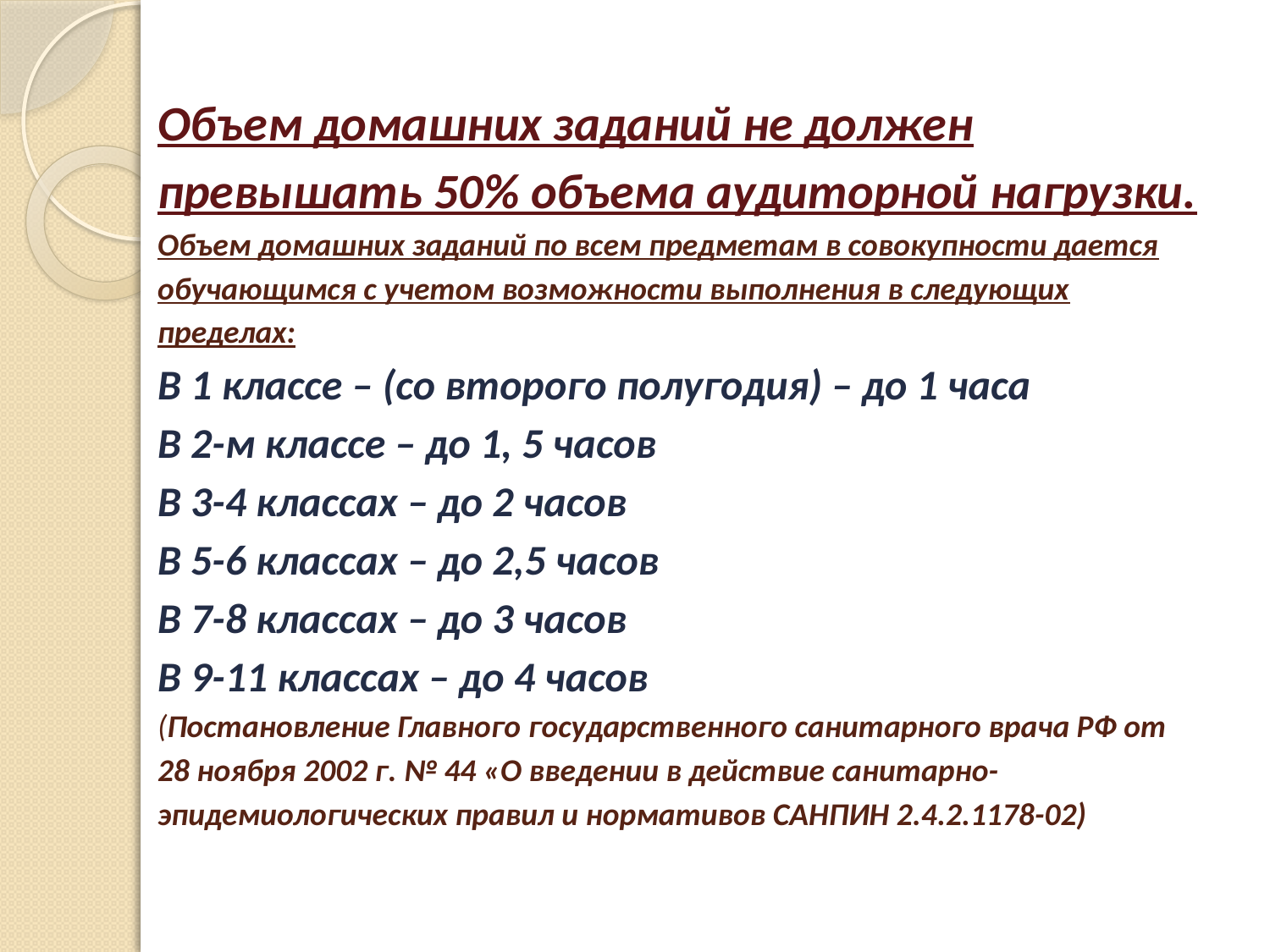

# Объем домашних заданий не должен превышать 50% объема аудиторной нагрузки. Объем домашних заданий по всем предметам в совокупности дается обучающимся с учетом возможности выполнения в следующих пределах: В 1 классе – (со второго полугодия) – до 1 часа В 2-м классе – до 1, 5 часов В 3-4 классах – до 2 часов В 5-6 классах – до 2,5 часов В 7-8 классах – до 3 часов В 9-11 классах – до 4 часов (Постановление Главного государственного санитарного врача РФ от 28 ноября 2002 г. № 44 «О введении в действие санитарно-эпидемиологических правил и нормативов САНПИН 2.4.2.1178-02)